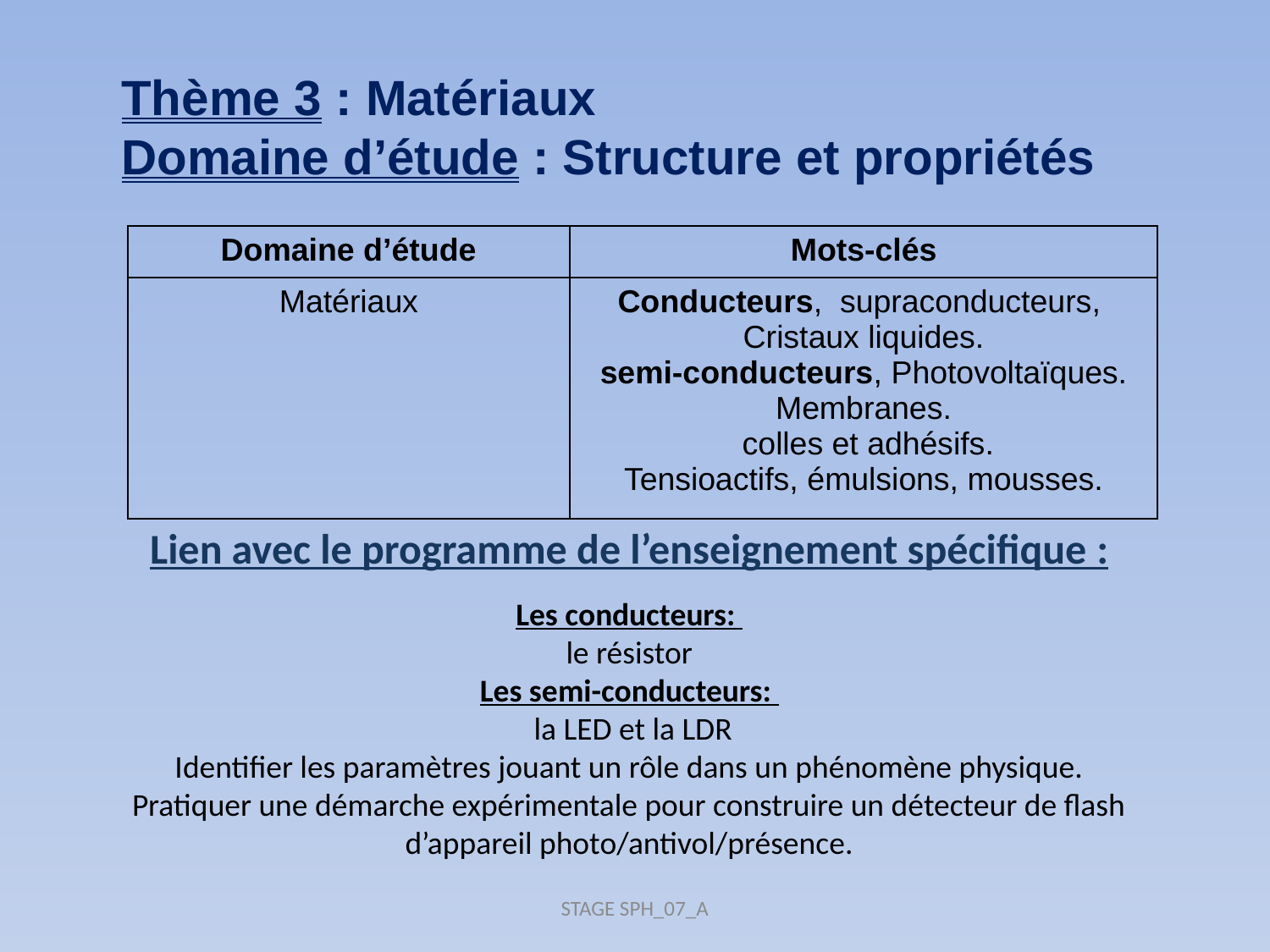

Thème 3 : Matériaux
Domaine d’étude : Structure et propriétés
| Domaine d’étude | Mots-clés |
| --- | --- |
| Matériaux | Conducteurs, supraconducteurs, Cristaux liquides. semi-conducteurs, Photovoltaïques. Membranes. colles et adhésifs. Tensioactifs, émulsions, mousses. |
Lien avec le programme de l’enseignement spécifique :

Les conducteurs:
le résistor
Les semi-conducteurs:
 la LED et la LDR
Identifier les paramètres jouant un rôle dans un phénomène physique.
Pratiquer une démarche expérimentale pour construire un détecteur de flash d’appareil photo/antivol/présence.
STAGE SPH_07_A